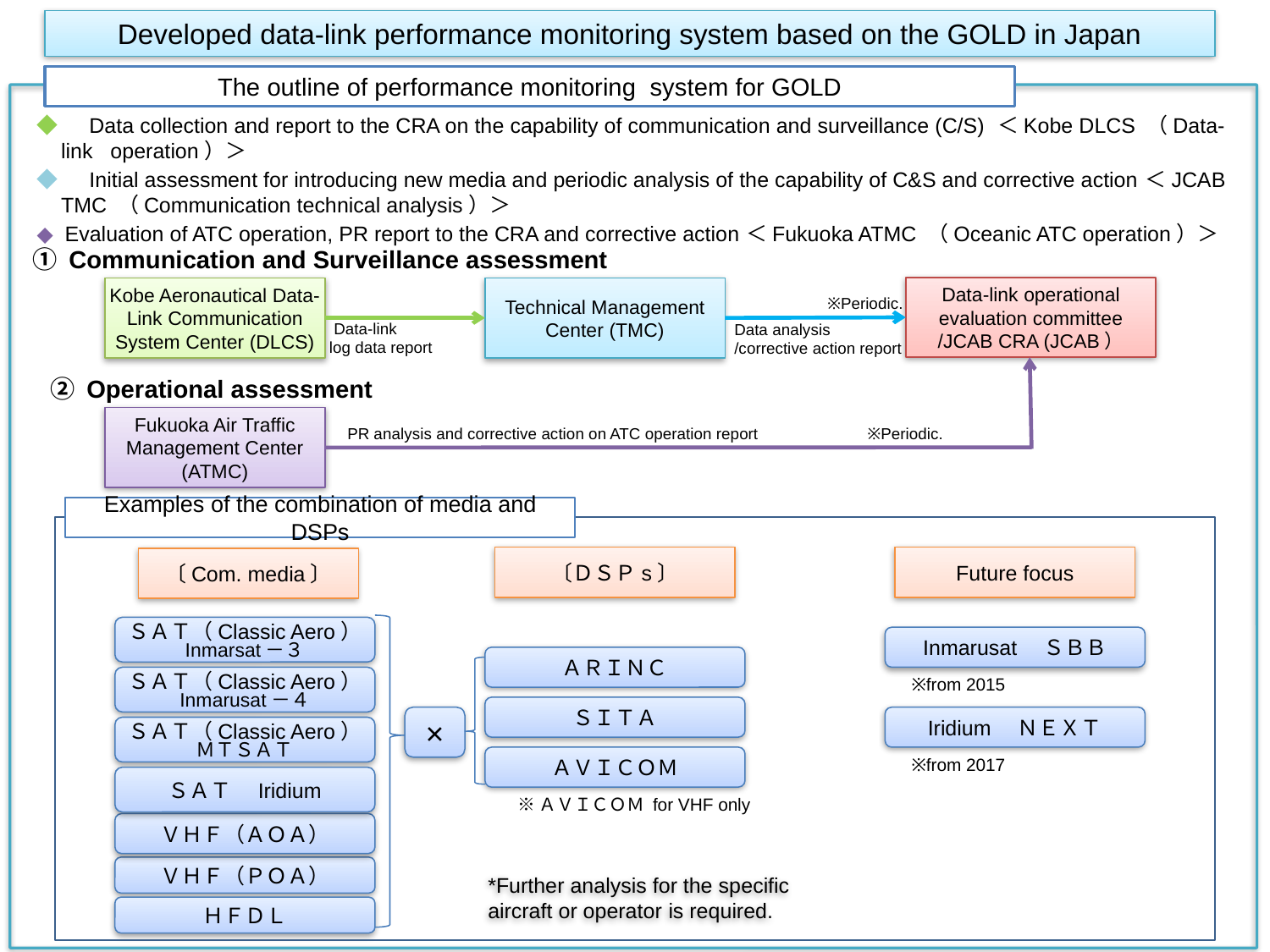

Developed data-link performance monitoring system based on the GOLD in Japan
The outline of performance monitoring  system for GOLD

◆　Data collection and report to the CRA on the capability of communication and surveillance (C/S) ＜Kobe DLCS （Data-link   operation）＞
◆　Initial assessment for introducing new media and periodic analysis of the capability of C&S and corrective action＜JCAB TMC （Communication technical analysis）＞
◆  Evaluation of ATC operation, PR report to the CRA and corrective action＜Fukuoka ATMC （Oceanic ATC operation）＞
　① Communication and Surveillance assessment
Data-link operational evaluation committee
/JCAB CRA (JCAB）
Kobe Aeronautical Data-Link Communication System Center (DLCS)
Technical Management Center (TMC)
※Periodic.
 Data-link
log data report
Data analysis
/corrective action report
　② Operational assessment
Fukuoka Air Traffic Management Center (ATMC)
PR analysis and corrective action on ATC operation report

※Periodic.
Examples of the combination of media and DSPs

〔ＤＳＰs〕
Future focus
〔Com. media〕

ＳＡＴ（Classic Aero）
Inmarsat－３
Inmarusat　ＳＢＢ
ＡＲＩＮＣ

ＳＡＴ（Classic Aero）
Inmarusat－４
※from 2015
ＳＩＴＡ
×
Iridium　ＮＥＸＴ
ＳＡＴ（Classic Aero）
ＭＴＳＡＴ
ＡＶＩＣＯＭ
※from 2017
ＳＡＴ　Iridium
※ＡＶＩＣＯＭ for VHF only
ＶＨＦ（ＡＯＡ）
ＶＨＦ（ＰＯＡ）
*Further analysis for the specific aircraft or operator is required.
ＨＦＤＬ